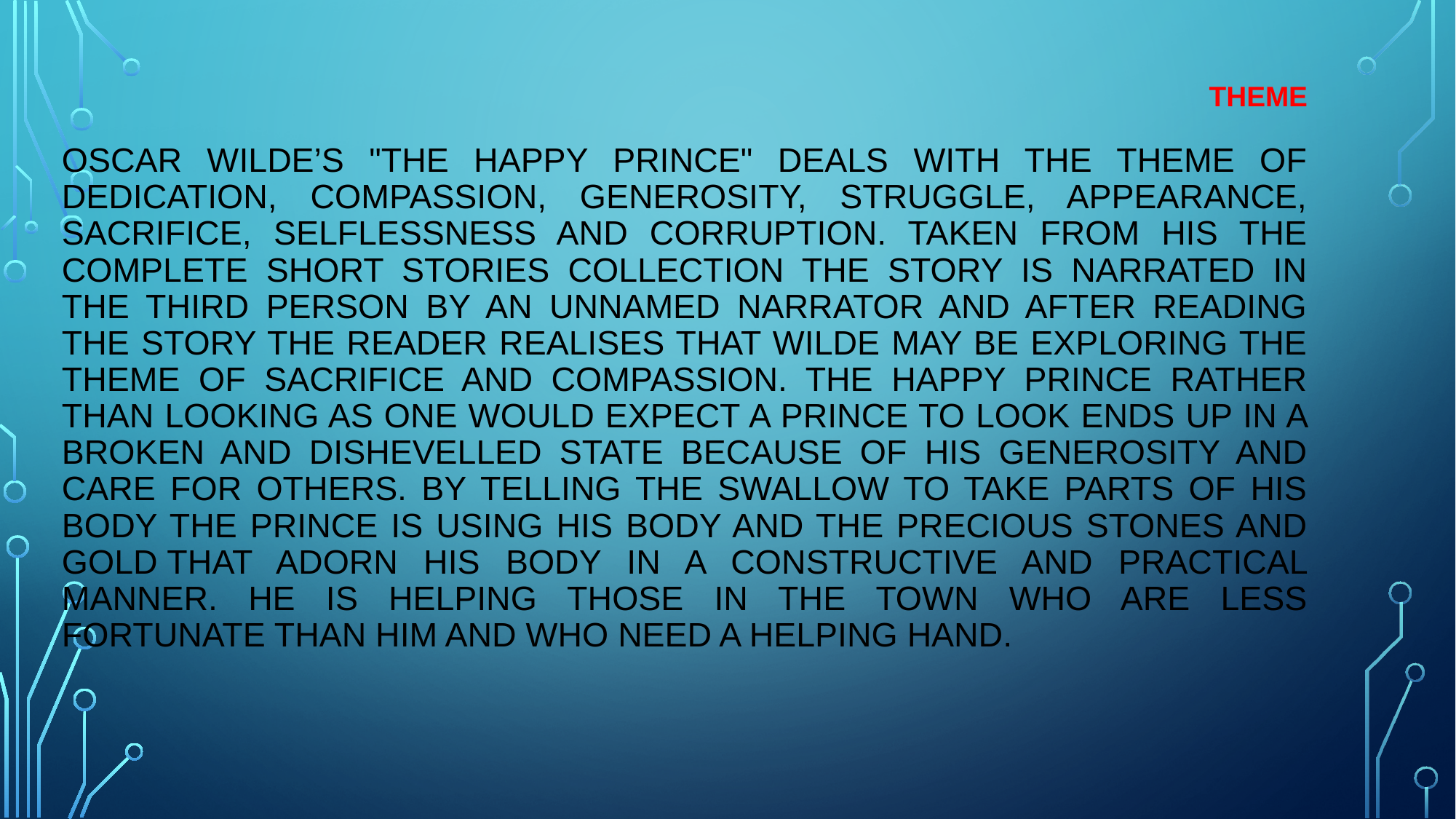

# Theme Oscar Wilde’s "The Happy Prince" deals with the theme of dedication, compassion, generosity, struggle, appearance, sacrifice, selflessness and corruption. Taken from his The Complete Short Stories collection the story is narrated in the third person by an unnamed narrator and after reading the story the reader realises that Wilde may be exploring the theme of sacrifice and compassion. The Happy Prince rather than looking as one would expect a Prince to look ends up in a broken and dishevelled state because of his generosity and care for others. By telling the Swallow to take parts of his body the Prince is using his body and the precious stones and gold that adorn his body in a constructive and practical manner. He is helping those in the town who are less fortunate than him and who need a helping hand.